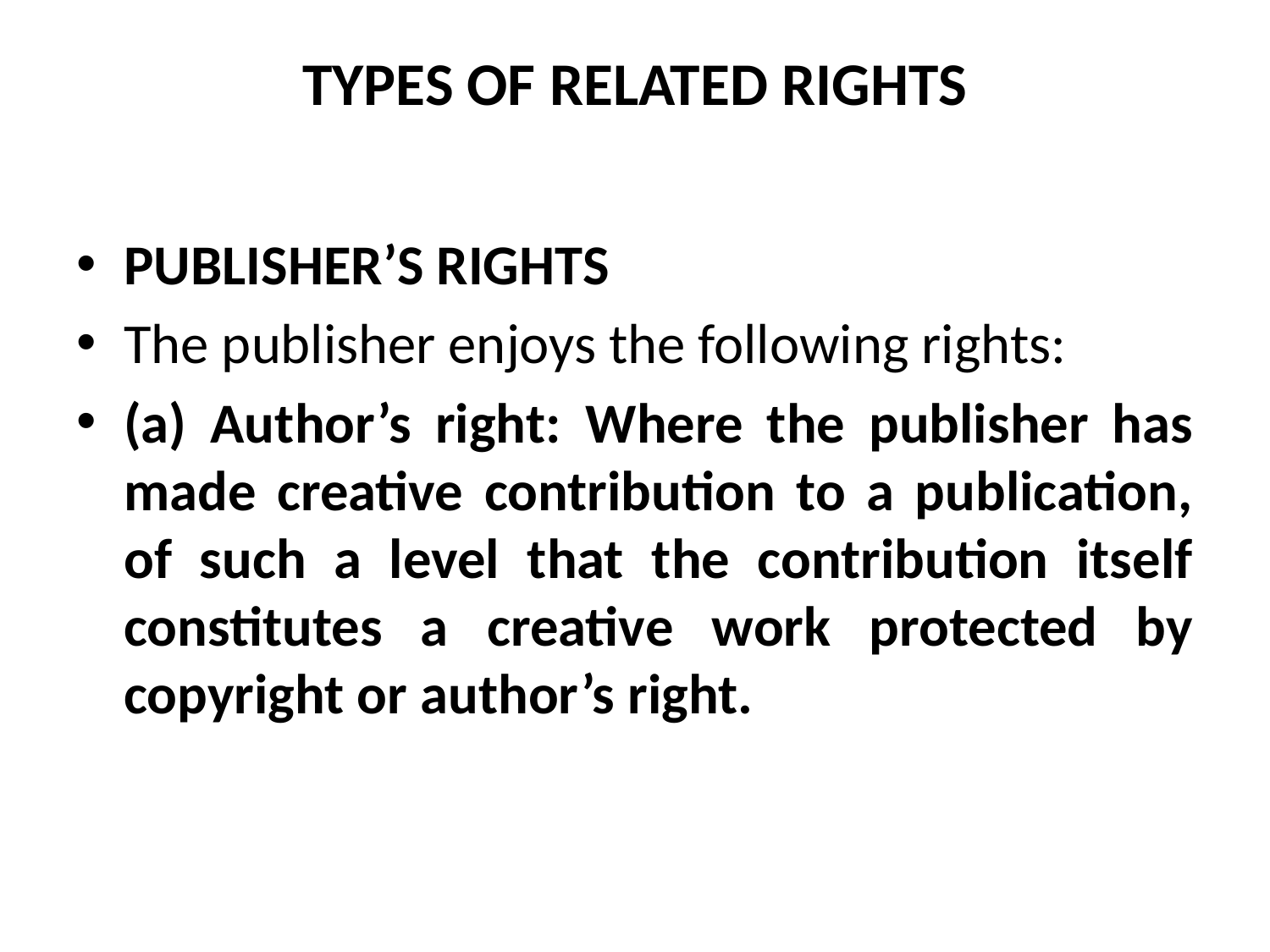

# TYPES OF RELATED RIGHTS
PUBLISHER’S RIGHTS
The publisher enjoys the following rights:
(a) Author’s right: Where the publisher has made creative contribution to a publication, of such a level that the contribution itself constitutes a creative work protected by copyright or author’s right.